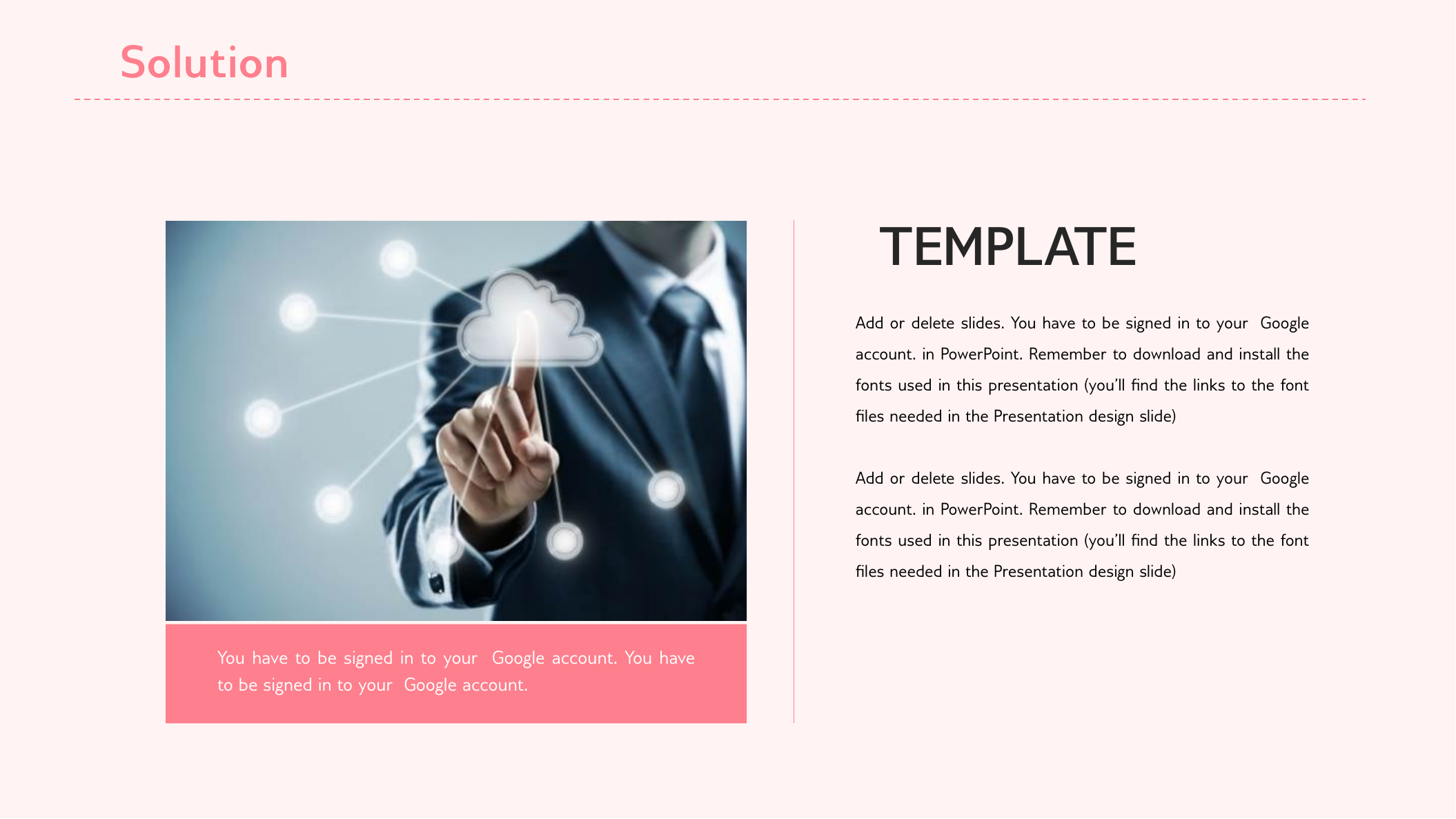

Solution
TEMPLATE

You have to be signed in to your  Google account. You have to be signed in to your  Google account.
Add or delete slides. You have to be signed in to your  Google account. in PowerPoint. Remember to download and install the fonts used in this presentation (you’ll find the links to the font files needed in the Presentation design slide)

Add or delete slides. You have to be signed in to your  Google account. in PowerPoint. Remember to download and install the fonts used in this presentation (you’ll find the links to the font files needed in the Presentation design slide)